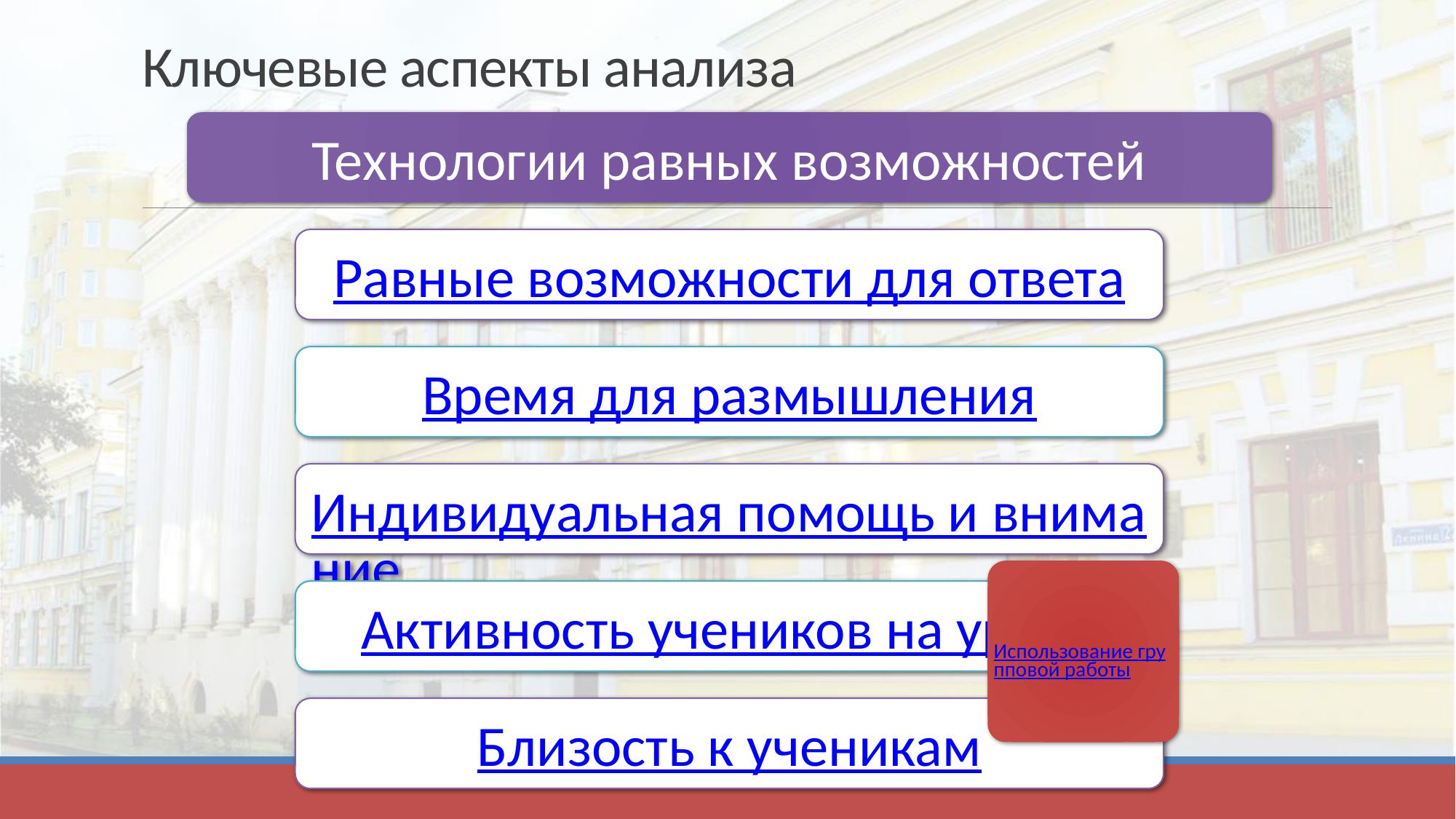

# Ключевые аспекты анализа
Технологии равных возможностей
Равные возможности для ответа
Время для размышления
Индивидуальная помощь и внимание
Активность учеников на уроке
Близость к ученикам

Использование групповой работы